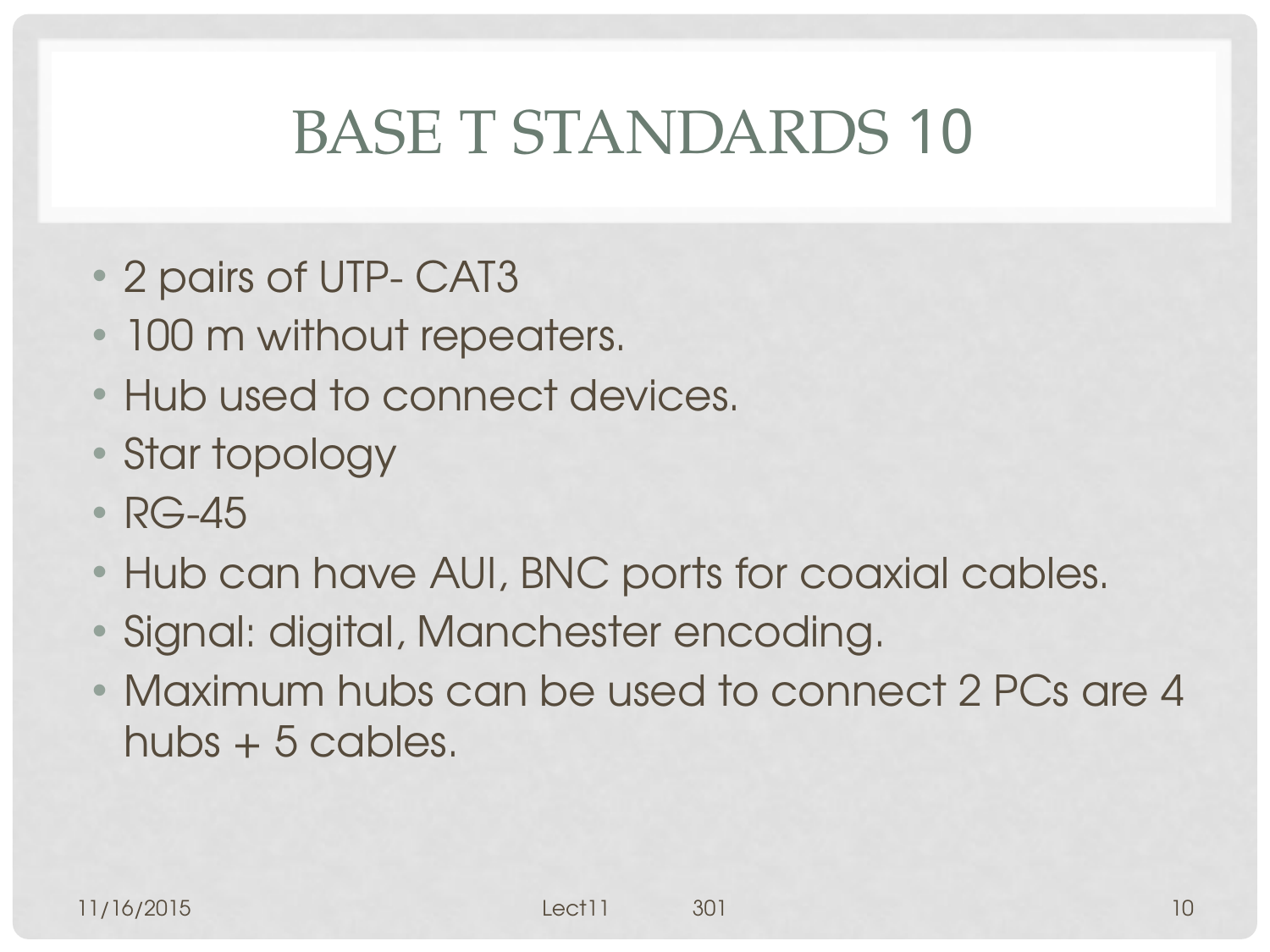

# 10 Base T standards
2 pairs of UTP- CAT3
100 m without repeaters.
Hub used to connect devices.
Star topology
RG-45
Hub can have AUI, BNC ports for coaxial cables.
Signal: digital, Manchester encoding.
Maximum hubs can be used to connect 2 PCs are 4 hubs + 5 cables.
11/16/2015
Lect11              301
10